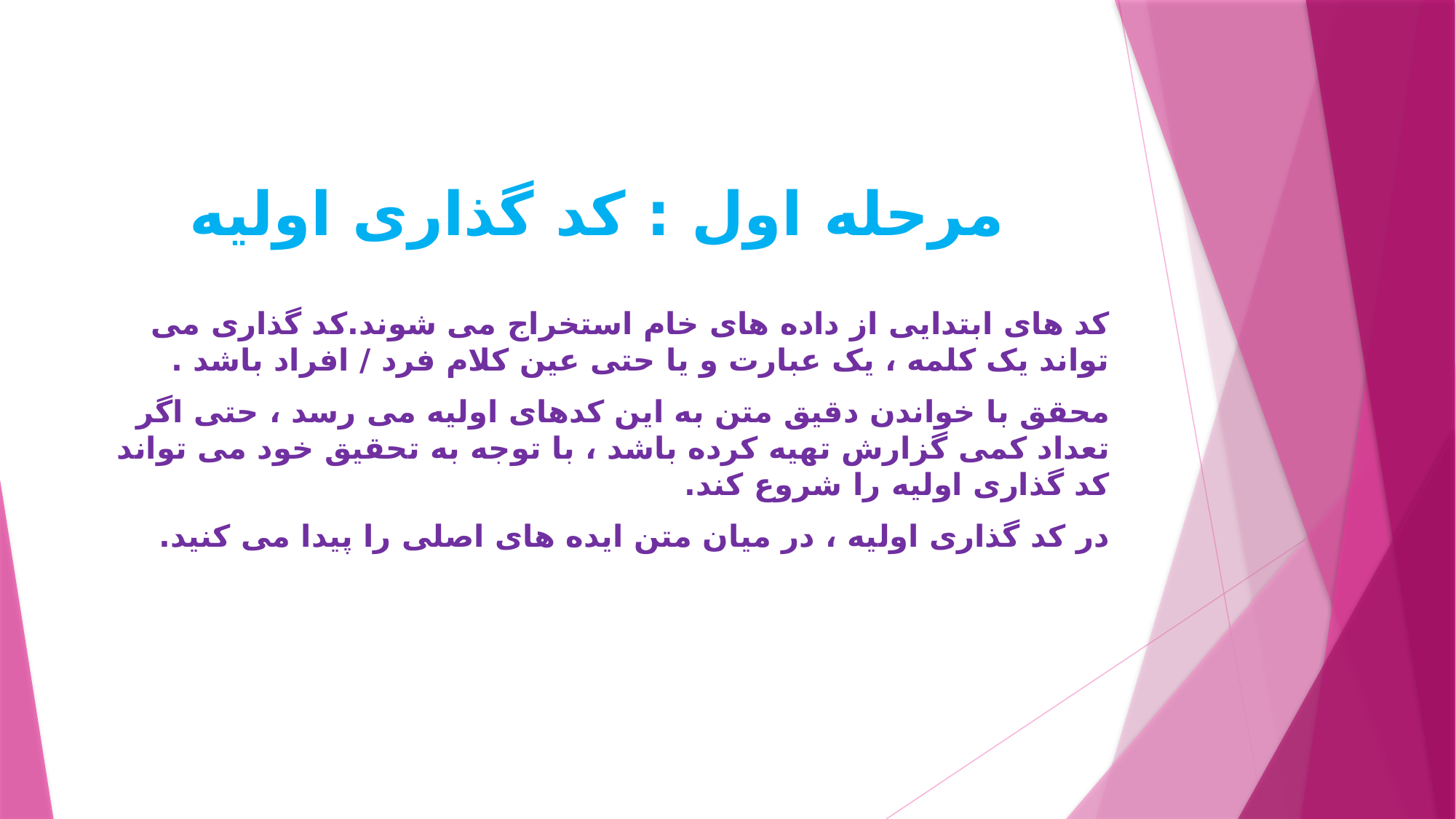

# مرحله اول : کد گذاری اولیه
کد های ابتدایی از داده های خام استخراج می شوند.کد گذاری می تواند یک کلمه ، یک عبارت و یا حتی عین کلام فرد / افراد باشد .
محقق با خواندن دقیق متن به این کدهای اولیه می رسد ، حتی اگر تعداد کمی گزارش تهیه کرده باشد ، با توجه به تحقیق خود می تواند کد گذاری اولیه را شروع کند.
در کد گذاری اولیه ، در میان متن ایده های اصلی را پیدا می کنید.